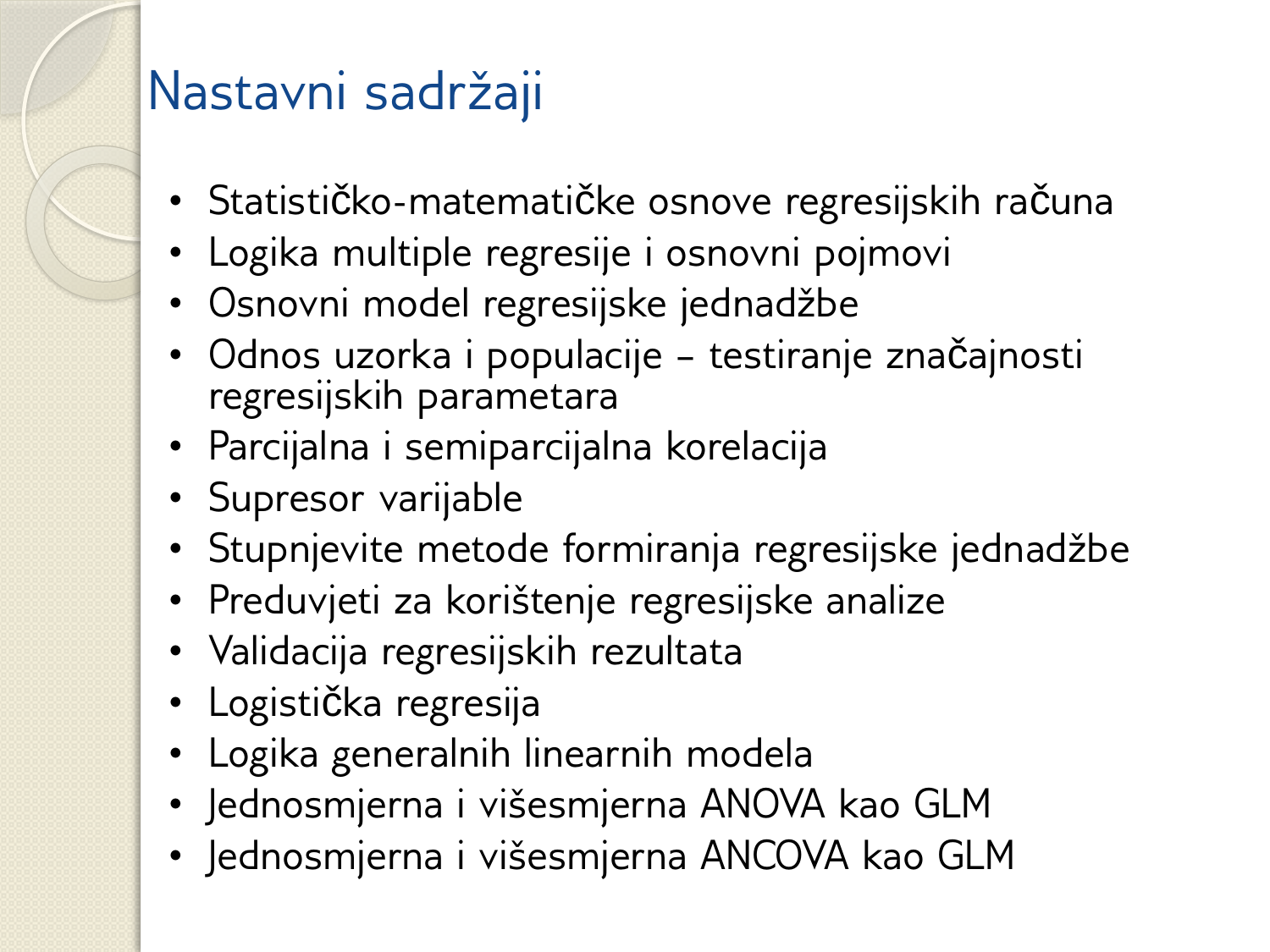

# Nastavni sadržaji
•	Statističko-matematičke osnove regresijskih računa
•	Logika multiple regresije i osnovni pojmovi
•	Osnovni model regresijske jednadžbe
•	Odnos uzorka i populacije – testiranje značajnosti regresijskih parametara
•	Parcijalna i semiparcijalna korelacija
•	Supresor varijable
•	Stupnjevite metode formiranja regresijske jednadžbe
•	Preduvjeti za korištenje regresijske analize
•	Validacija regresijskih rezultata
•	Logistička regresija
•	Logika generalnih linearnih modela
•	Jednosmjerna i višesmjerna ANOVA kao GLM
•	Jednosmjerna i višesmjerna ANCOVA kao GLM